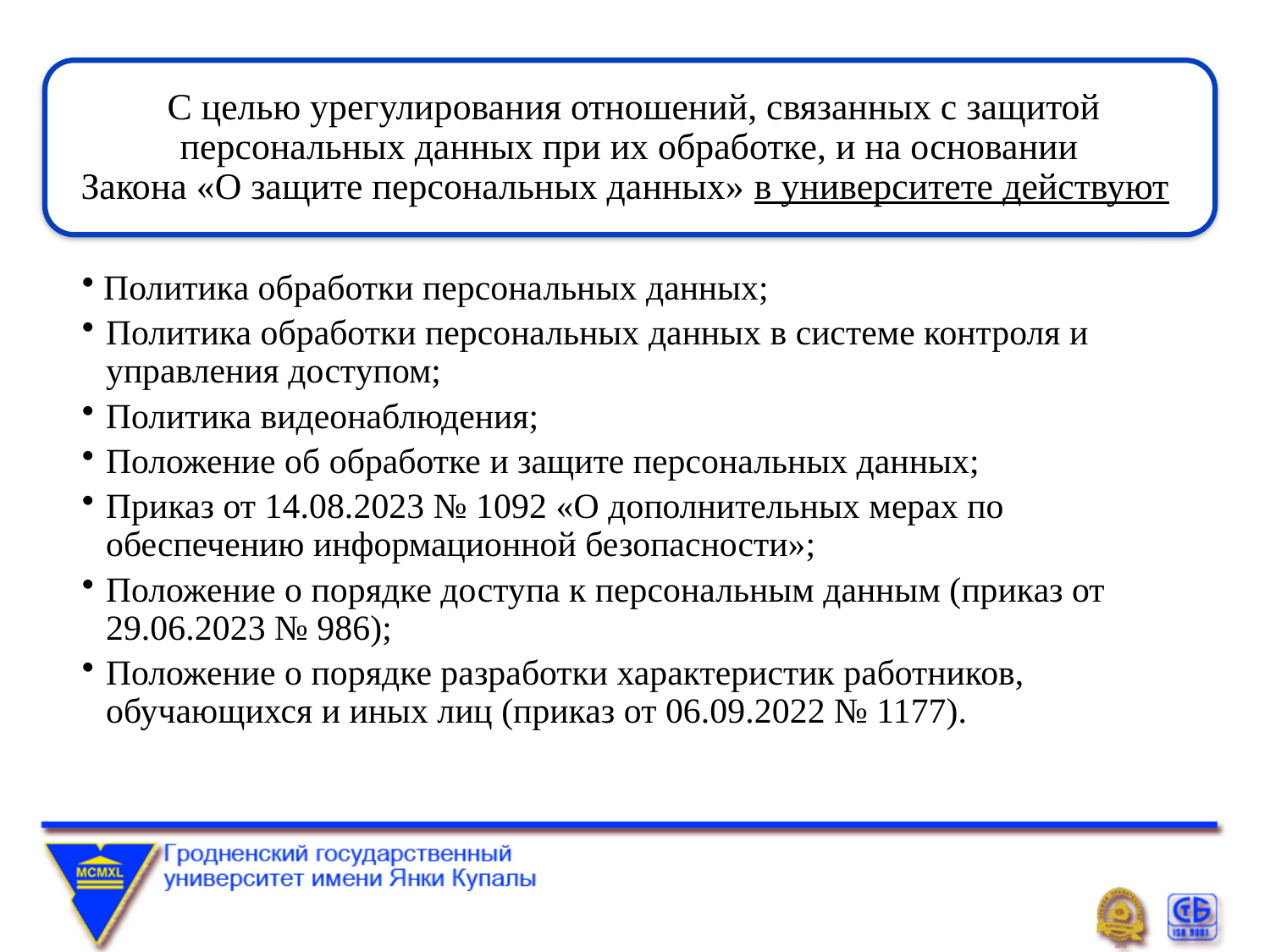

С целью урегулирования отношений, связанных с защитой персональных данных при их обработке, и на основании
Закона «О защите персональных данных» в университете действуют
 Политика обработки персональных данных;
Политика обработки персональных данных в системе контроля и управления доступом;
Политика видеонаблюдения;
Положение об обработке и защите персональных данных;
Приказ от 14.08.2023 № 1092 «О дополнительных мерах по обеспечению информационной безопасности»;
Положение о порядке доступа к персональным данным (приказ от 29.06.2023 № 986);
Положение о порядке разработки характеристик работников, обучающихся и иных лиц (приказ от 06.09.2022 № 1177).
#